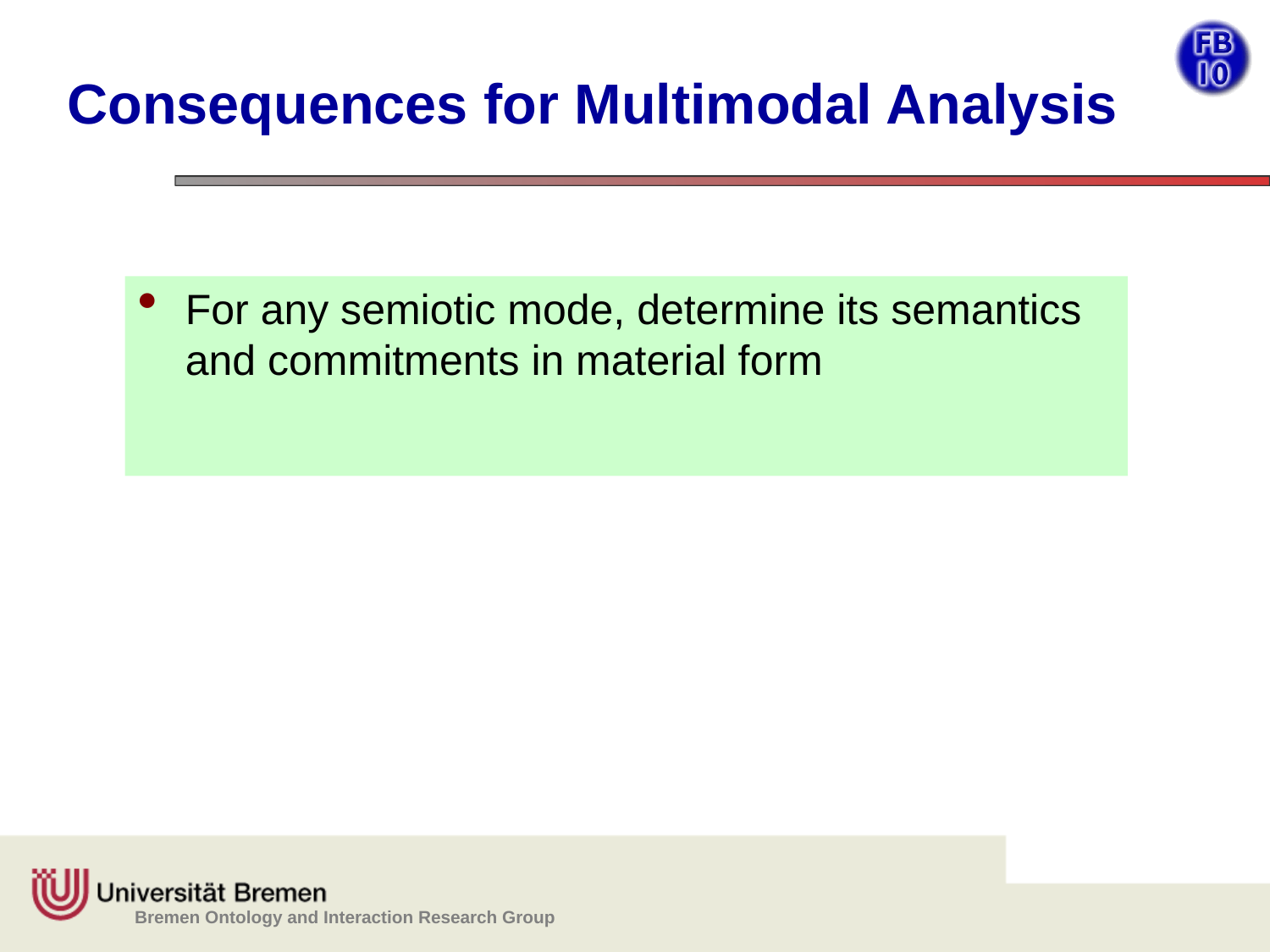

# Consequences for Multimodal Analysis
For any semiotic mode, determine its semantics and commitments in material form